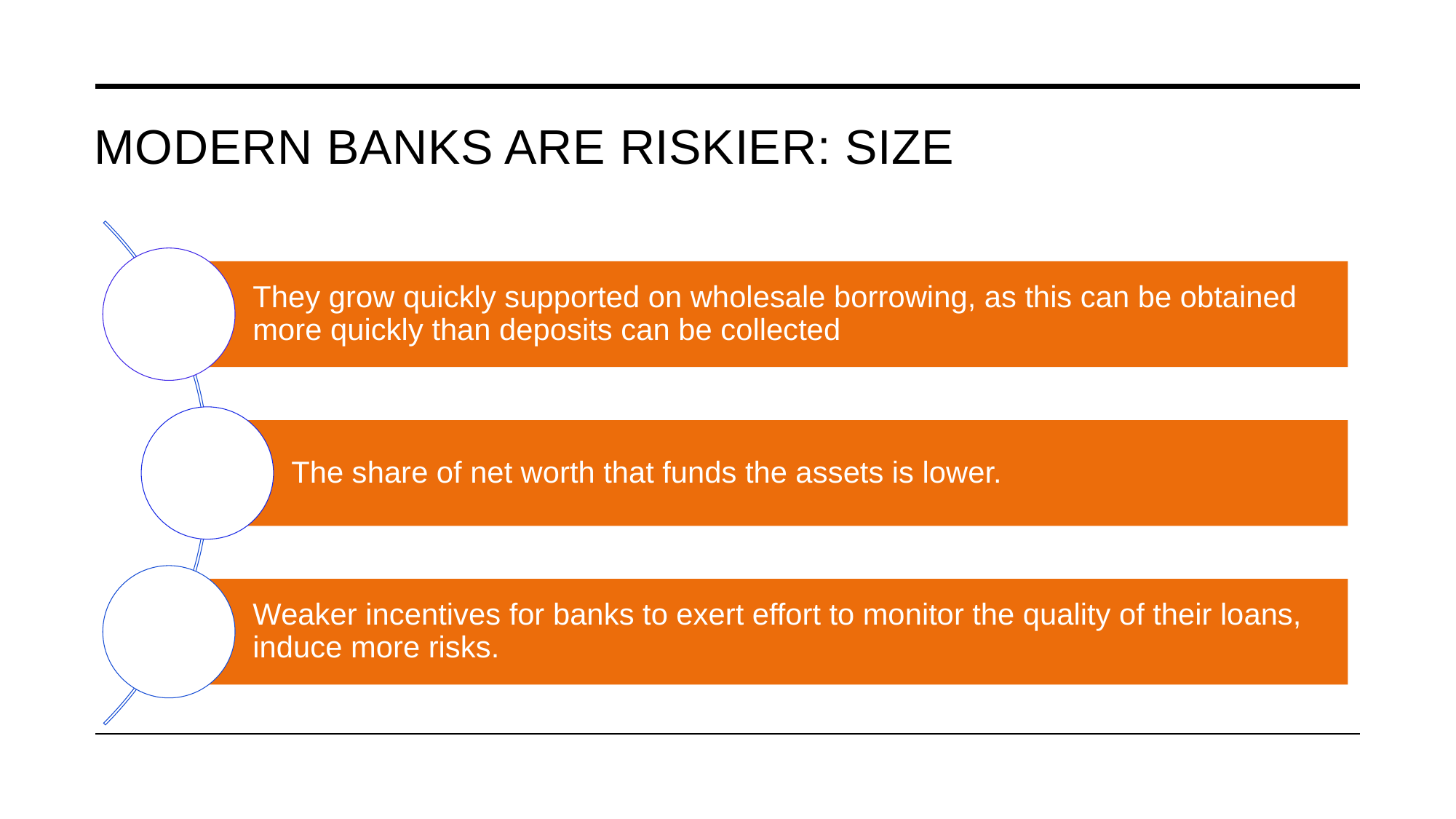

# Modern Banks are riskier: size
They grow quickly supported on wholesale borrowing, as this can be obtained more quickly than deposits can be collected
The share of net worth that funds the assets is lower.
Weaker incentives for banks to exert effort to monitor the quality of their loans, induce more risks.
The share of net worth that funds the assets is lower.